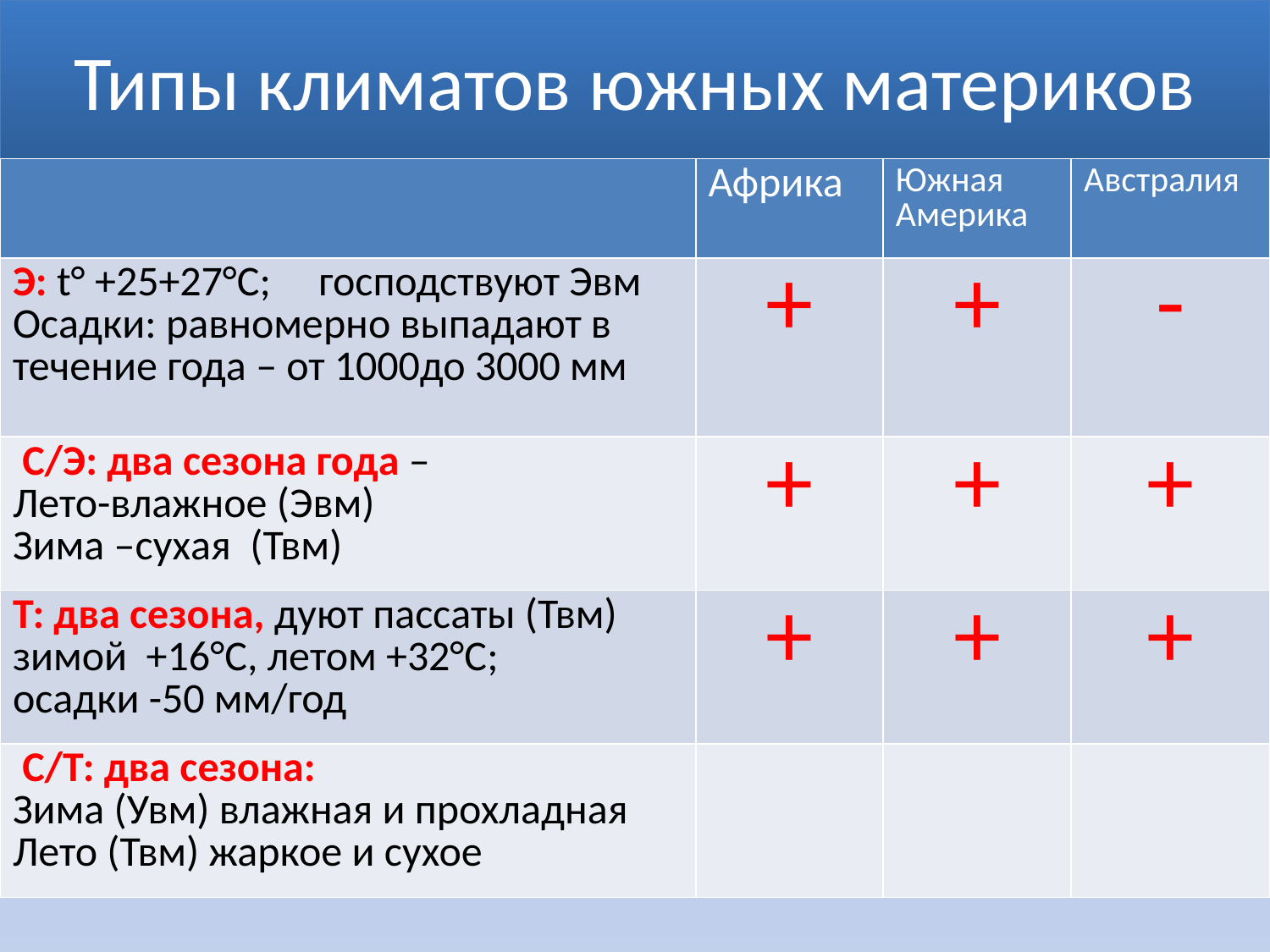

# Типы климатов южных материков
|  | Африка | Южная Америка | Австралия |
| --- | --- | --- | --- |
| Э: t° +25+27°C; господствуют Эвм Осадки: равномерно выпадают в течение года – от 1000до 3000 мм | + | + | - |
| С/Э: два сезона года – Лето-влажное (Эвм) Зима –сухая (Твм) | + | + | + |
| Т: два сезона, дуют пассаты (Твм) зимой +16°C, летом +32°C; осадки -50 мм/год | + | + | + |
| С/Т: два сезона: Зима (Увм) влажная и прохладная Лето (Твм) жаркое и сухое |  |  |  |